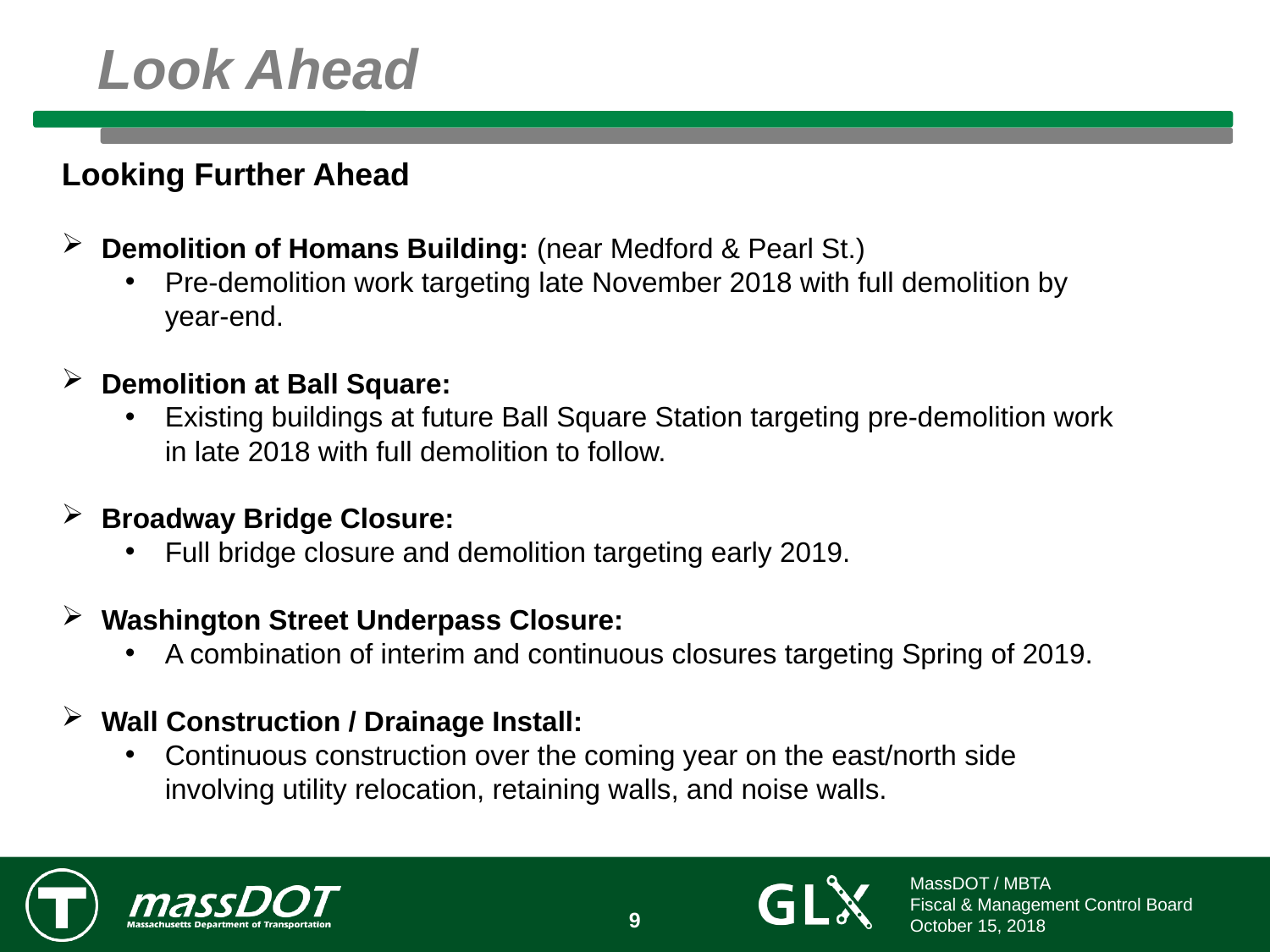

# Look Ahead

Looking Further Ahead

Demolition of Homans Building: (near Medford & Pearl St.)
Pre-demolition work targeting late November 2018 with full demolition by year-end.

Demolition at Ball Square:
Existing buildings at future Ball Square Station targeting pre-demolition work in late 2018 with full demolition to follow.

Broadway Bridge Closure:
Full bridge closure and demolition targeting early 2019.

Washington Street Underpass Closure:
A combination of interim and continuous closures targeting Spring of 2019.

Wall Construction / Drainage Install:
Continuous construction over the coming year on the east/north side involving utility relocation, retaining walls, and noise walls.
9